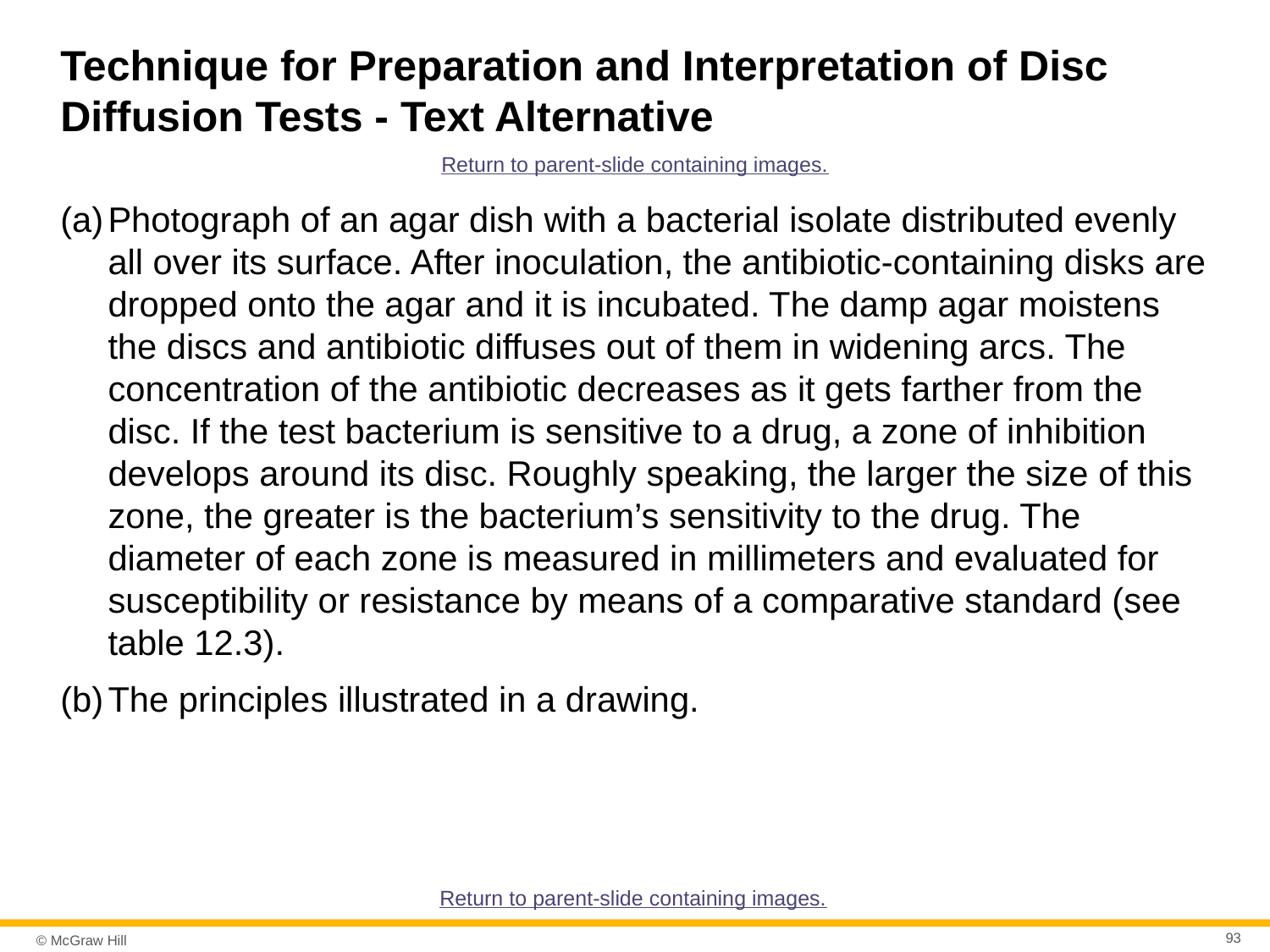

# Technique for Preparation and Interpretation of Disc Diffusion Tests - Text Alternative
Return to parent-slide containing images.
Photograph of an agar dish with a bacterial isolate distributed evenly all over its surface. After inoculation, the antibiotic-containing disks are dropped onto the agar and it is incubated. The damp agar moistens the discs and antibiotic diffuses out of them in widening arcs. The concentration of the antibiotic decreases as it gets farther from the disc. If the test bacterium is sensitive to a drug, a zone of inhibition develops around its disc. Roughly speaking, the larger the size of this zone, the greater is the bacterium’s sensitivity to the drug. The diameter of each zone is measured in millimeters and evaluated for susceptibility or resistance by means of a comparative standard (see table 12.3).
The principles illustrated in a drawing.
Return to parent-slide containing images.